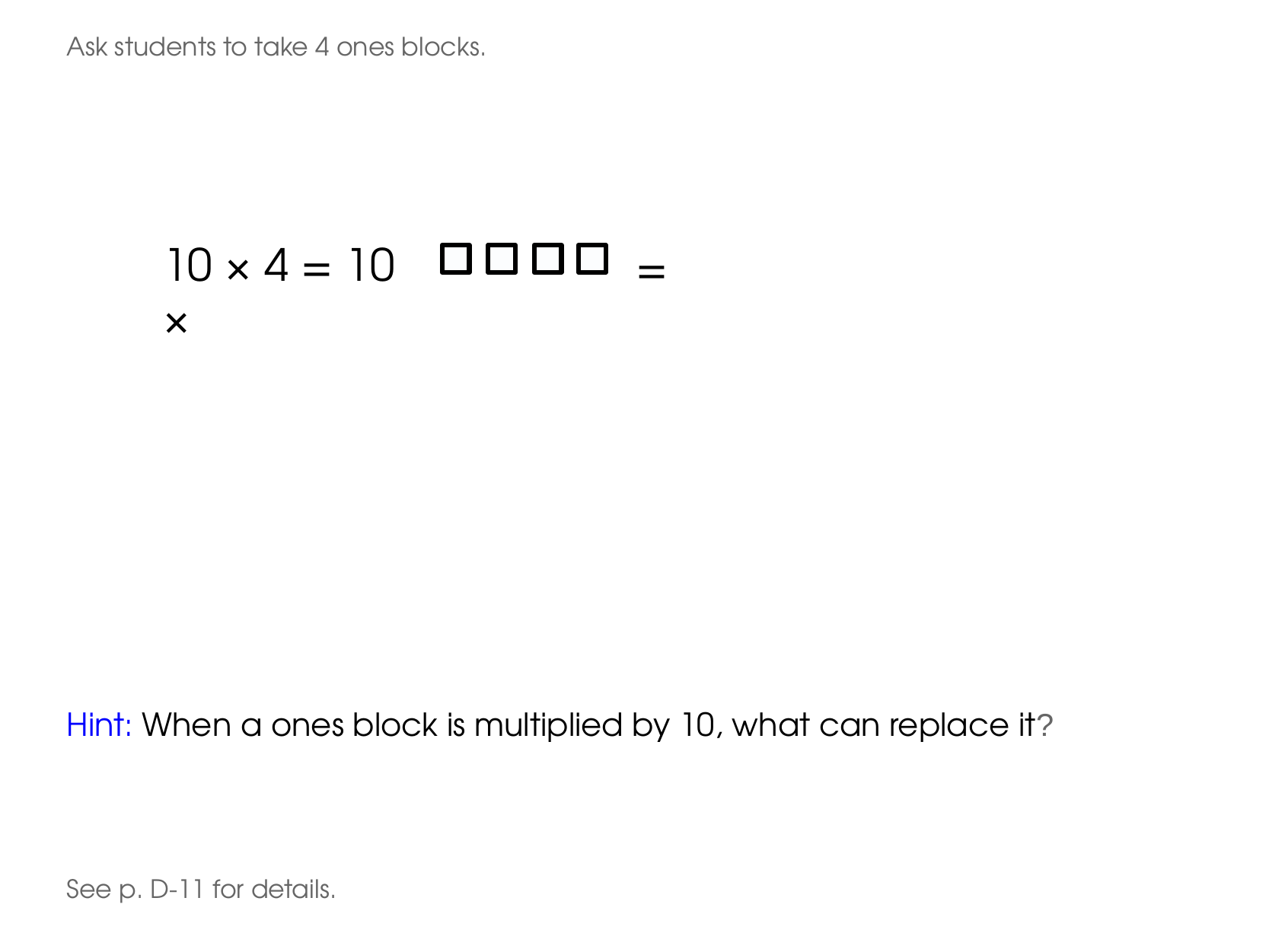

Ask students to take 4 ones blocks.
10 × 4 = 10 ×
=

Hint: When a ones block is multiplied by 10, what can replace it?

See p. D-11 for details.